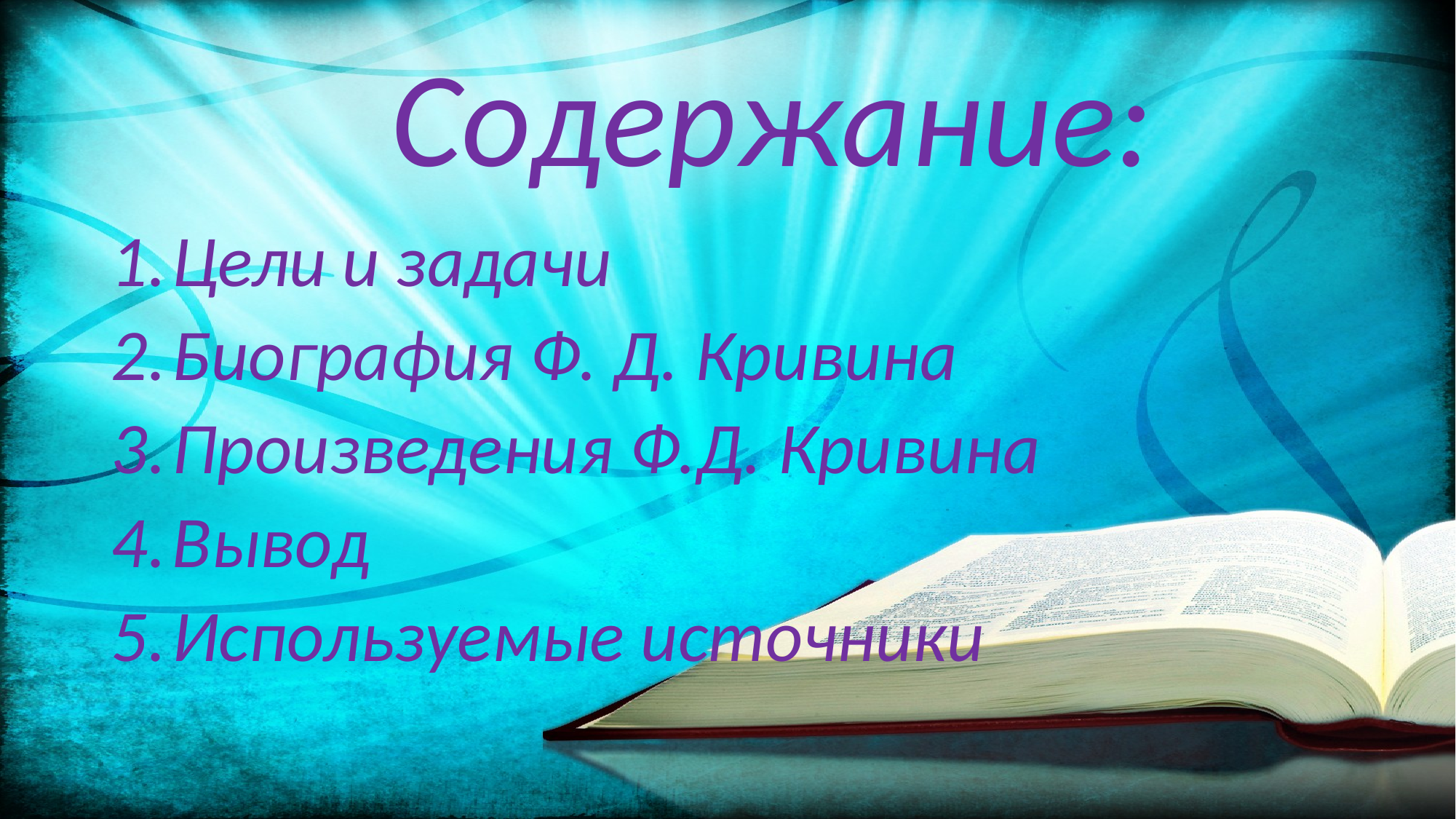

# Содержание:
Цели и задачи
Биография Ф. Д. Кривина
Произведения Ф.Д. Кривина
Вывод
Используемые источники